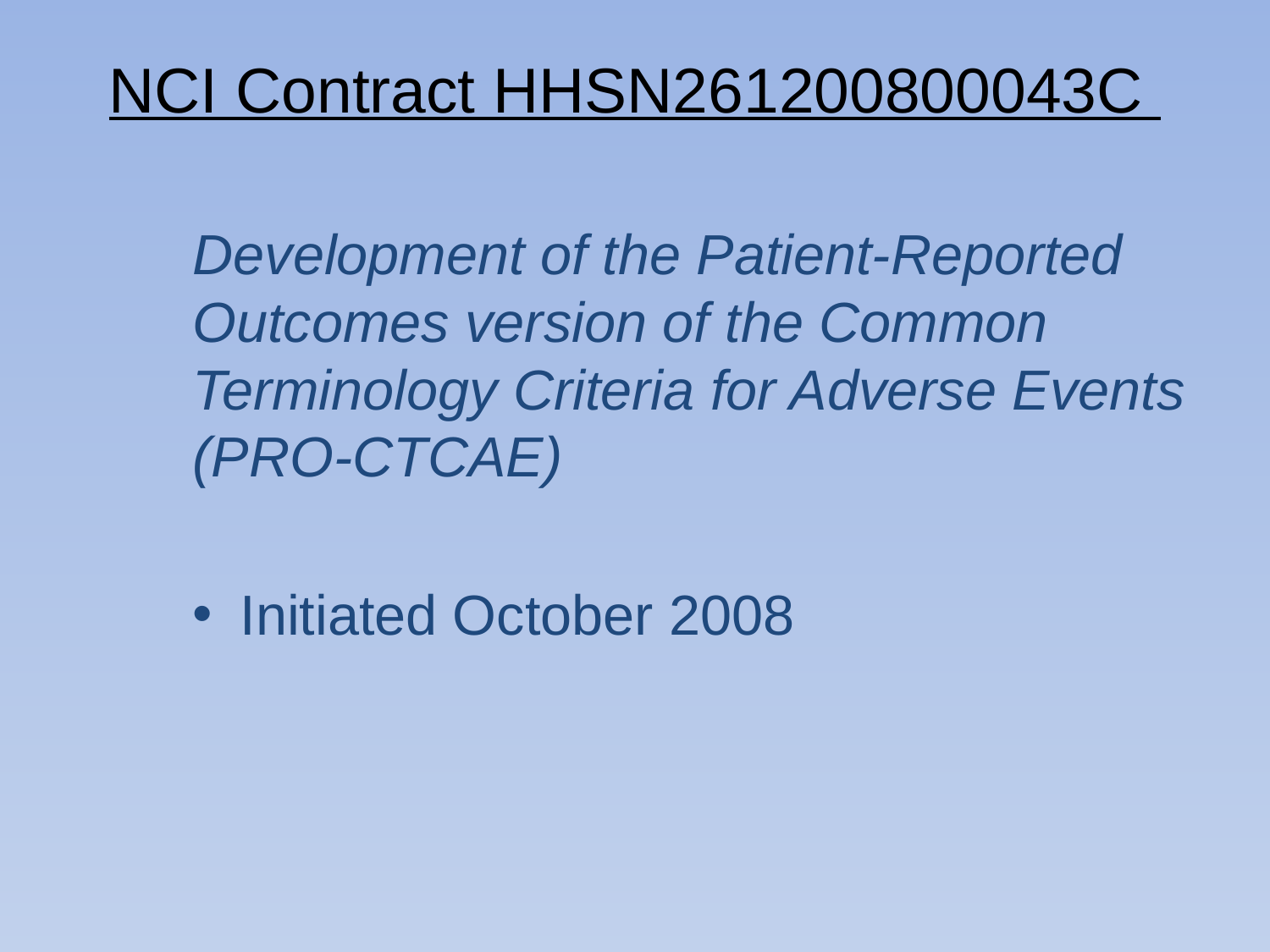

# NCI Contract HHSN261200800043C
Development of the Patient-Reported Outcomes version of the Common Terminology Criteria for Adverse Events (PRO-CTCAE)

Initiated October 2008